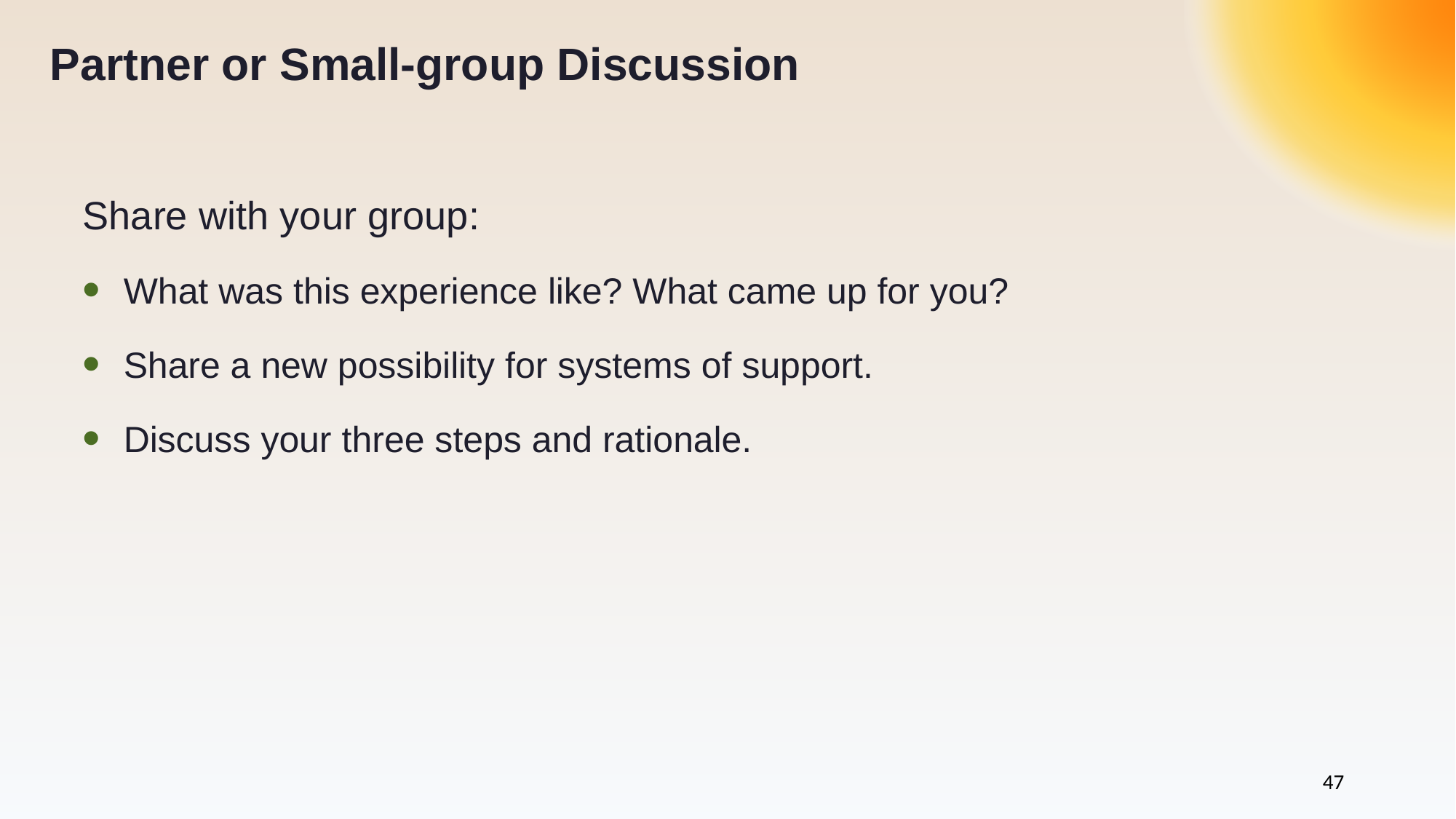

# Partner or Small-group Discussion
Share with your group:
What was this experience like? What came up for you?
Share a new possibility for systems of support.
Discuss your three steps and rationale.
47